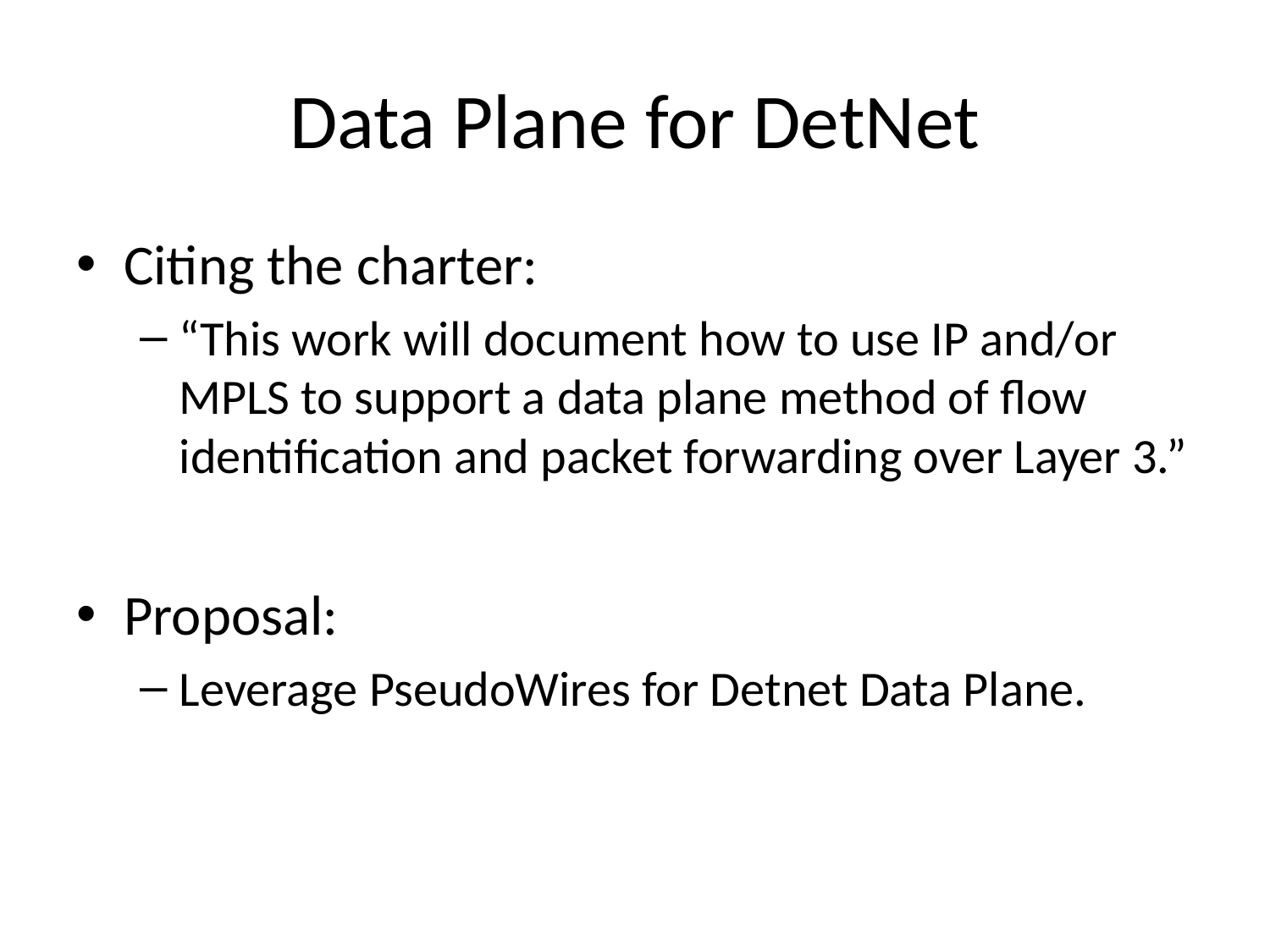

# Data Plane for DetNet
Citing the charter:
“This work will document how to use IP and/or MPLS to support a data plane method of flow identification and packet forwarding over Layer 3.”

Proposal:
Leverage PseudoWires for Detnet Data Plane.